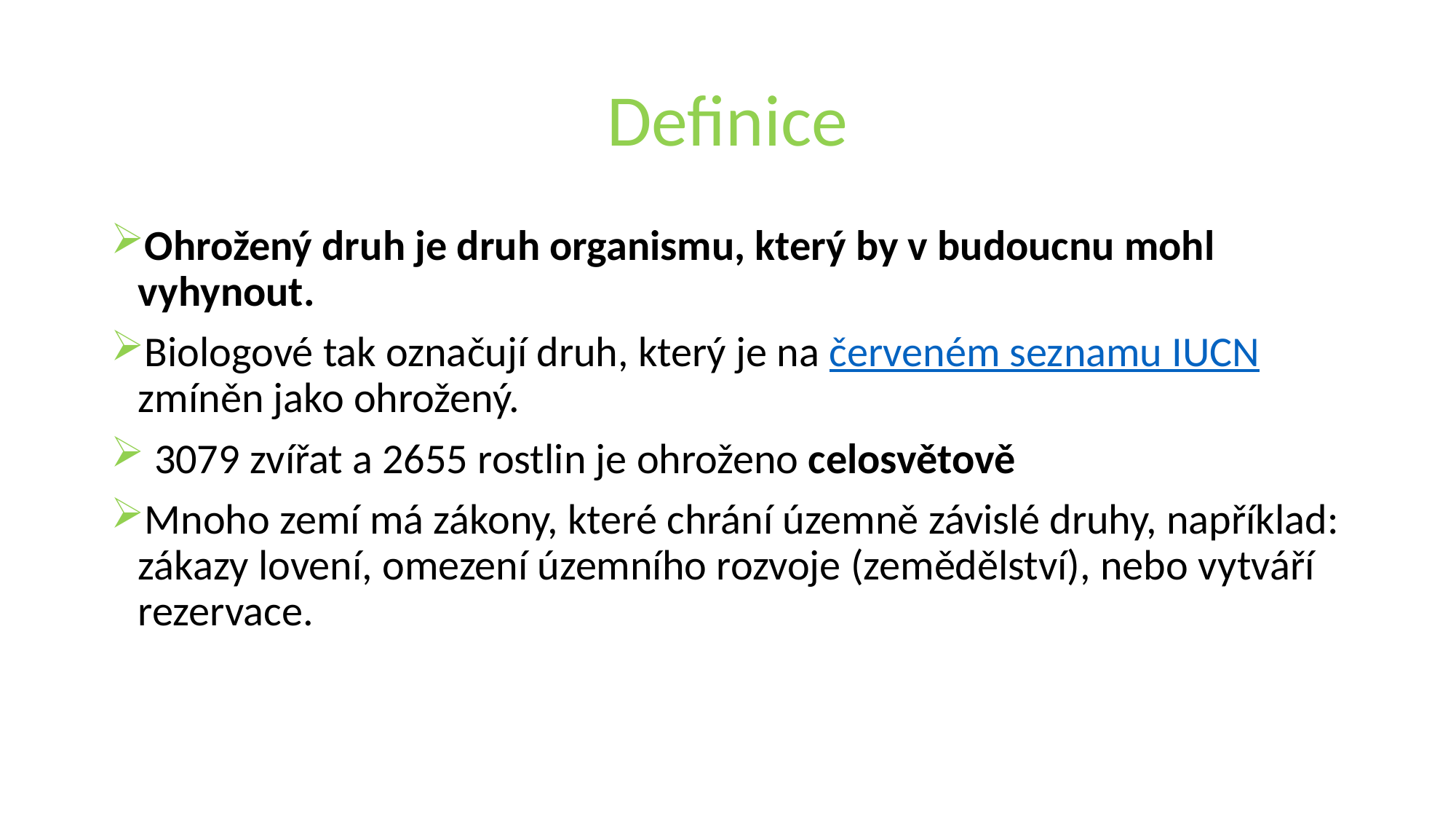

# Definice
Ohrožený druh je druh organismu, který by v budoucnu mohl vyhynout.
Biologové tak označují druh, který je na červeném seznamu IUCN zmíněn jako ohrožený.
 3079 zvířat a 2655 rostlin je ohroženo celosvětově
Mnoho zemí má zákony, které chrání územně závislé druhy, například: zákazy lovení, omezení územního rozvoje (zemědělství), nebo vytváří rezervace.